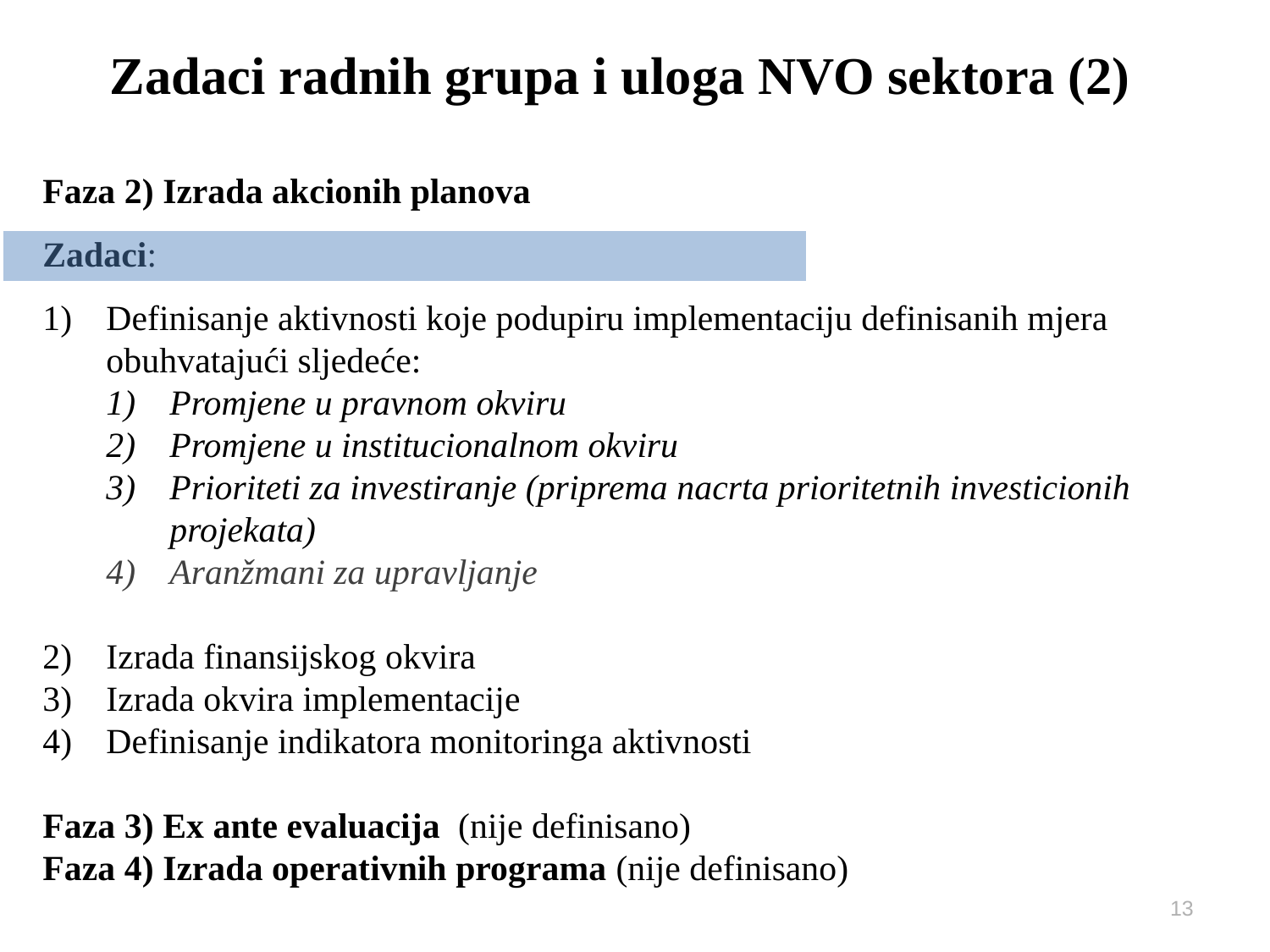

# Zadaci radnih grupa i uloga NVO sektora (2)
Faza 2) Izrada akcionih planova
Zadaci:
Definisanje aktivnosti koje podupiru implementaciju definisanih mjera obuhvatajući sljedeće:
Promjene u pravnom okviru
Promjene u institucionalnom okviru
Prioriteti za investiranje (priprema nacrta prioritetnih investicionih projekata)
Aranžmani za upravljanje

Izrada finansijskog okvira
Izrada okvira implementacije
Definisanje indikatora monitoringa aktivnosti

Faza 3) Ex ante evaluacija  (nije definisano)
Faza 4) Izrada operativnih programa (nije definisano)

13